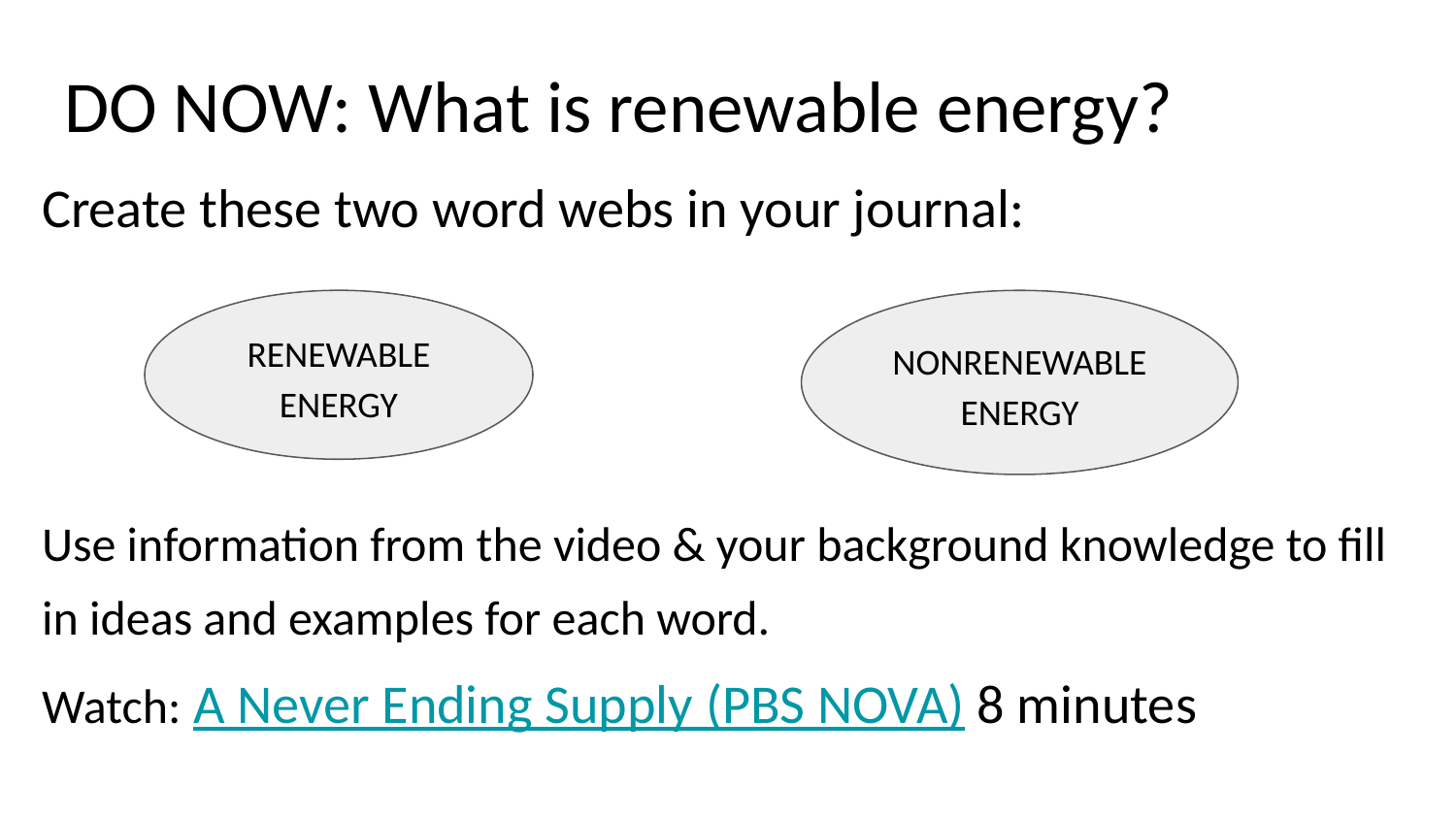

# DO NOW: What is renewable energy?
Create these two word webs in your journal:

Use information from the video & your background knowledge to fill in ideas and examples for each word.
Watch: A Never Ending Supply (PBS NOVA) 8 minutes

RENEWABLE ENERGY
NONRENEWABLE ENERGY